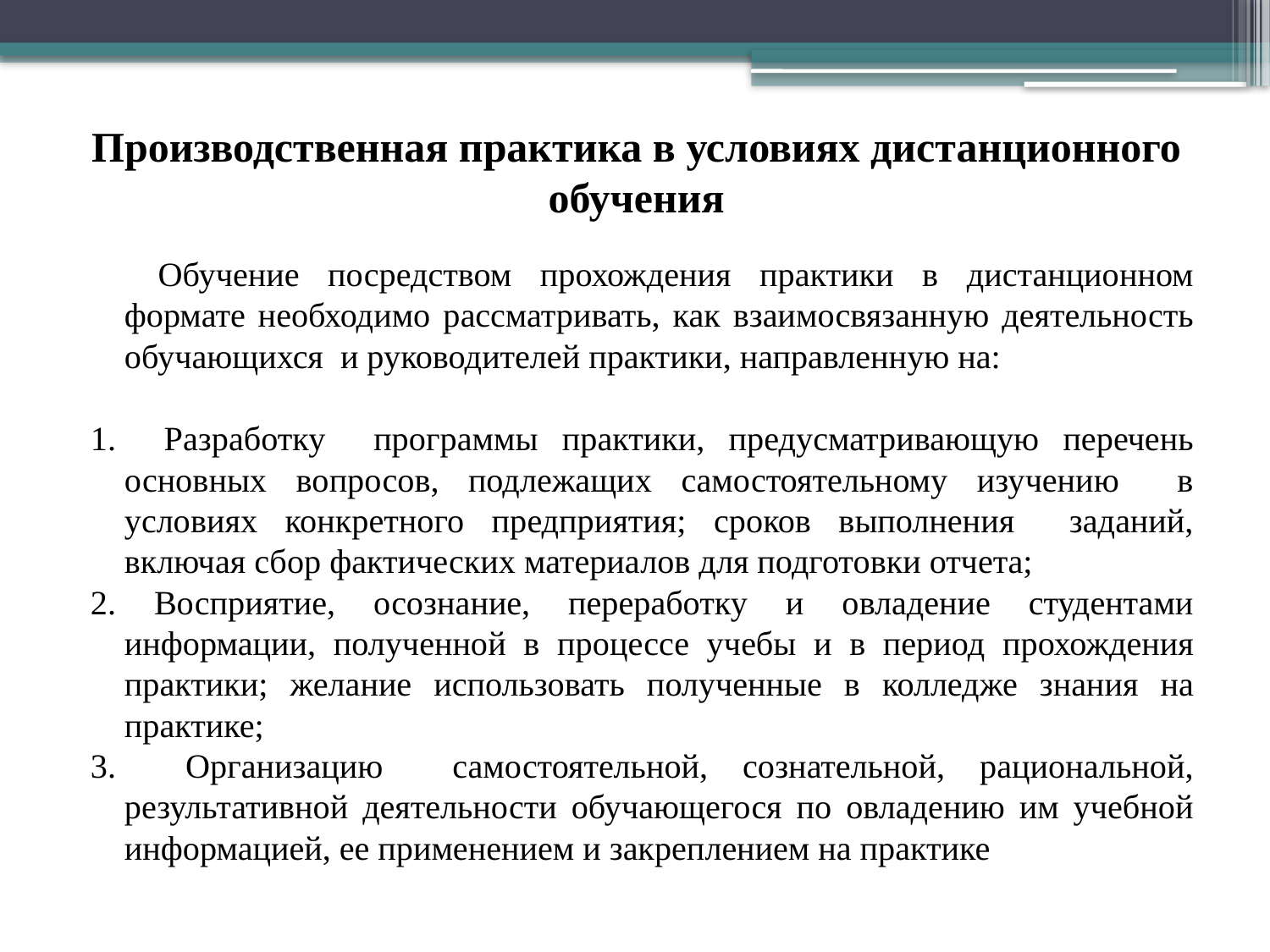

# Производственная практика в условиях дистанционного обучения
Обучение посредством прохождения практики в дистанционном формате необходимо рассматривать, как взаимосвязанную деятельность обучающихся  и руководителей практики, направленную на:

1.  Разработку  программы практики, предусматривающую перечень основных вопросов, подлежащих самостоятельному изучению  в условиях конкретного предприятия; сроков выполнения  заданий, включая сбор фактических материалов для подготовки отчета;
2. Восприятие, осознание, переработку и овладение студентами информации, полученной в процессе учебы и в период прохождения практики; желание использовать полученные в колледже знания на практике;
3.  Организацию  самостоятельной, сознательной, рациональной, результативной деятельности обучающегося по овладению им учебной информацией, ее применением и закреплением на практике